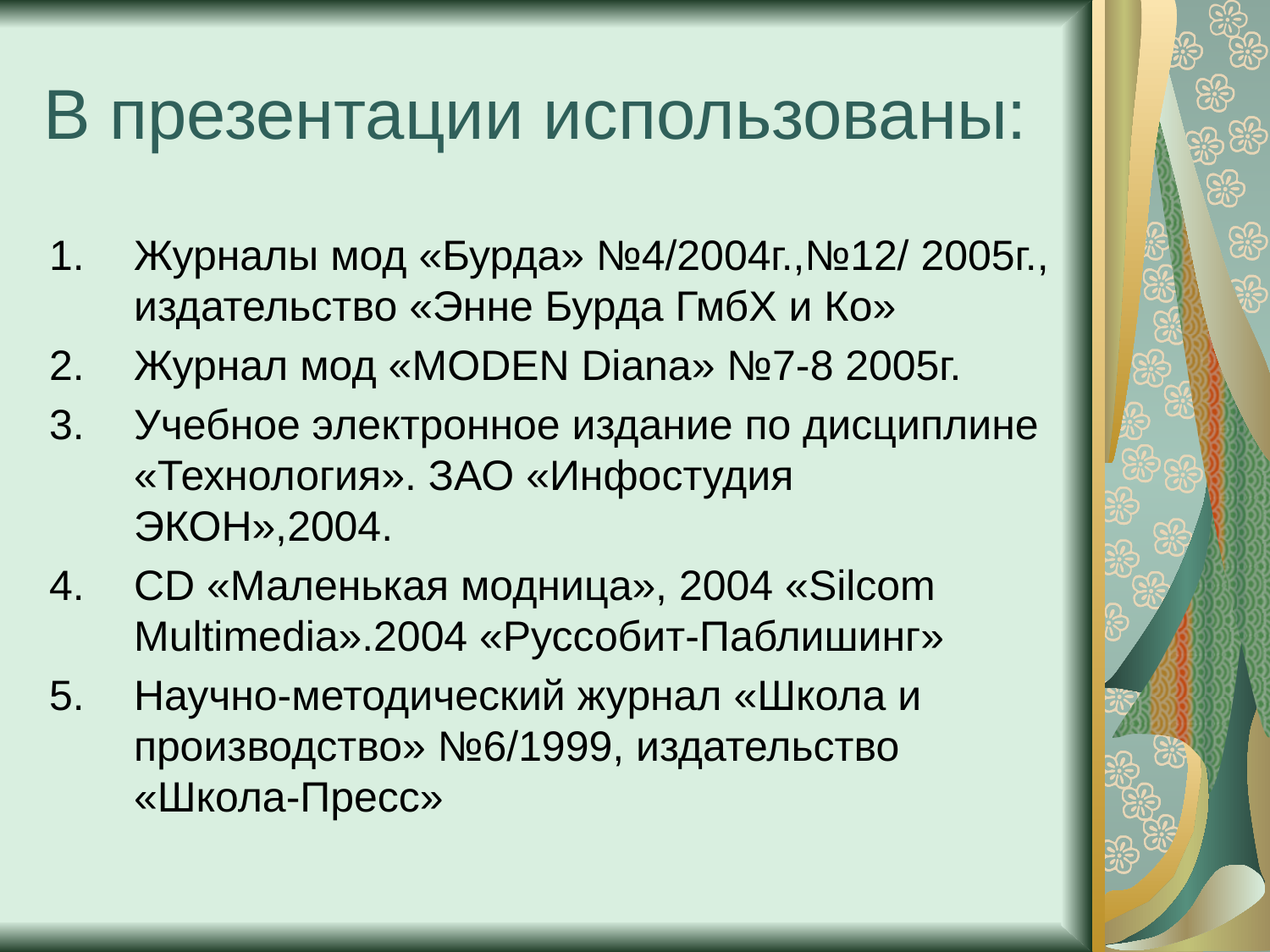

# В презентации использованы:
Журналы мод «Бурда» №4/2004г.,№12/ 2005г., издательство «Энне Бурда ГмбХ и Ко»
Журнал мод «MODEN Diana» №7-8 2005г.
Учебное электронное издание по дисциплине «Технология». ЗАО «Инфостудия ЭКОН»,2004.
CD «Маленькая модница», 2004 «Silcom Multimedia».2004 «Руссобит-Паблишинг»
Научно-методический журнал «Школа и производство» №6/1999, издательство «Школа-Пресс»